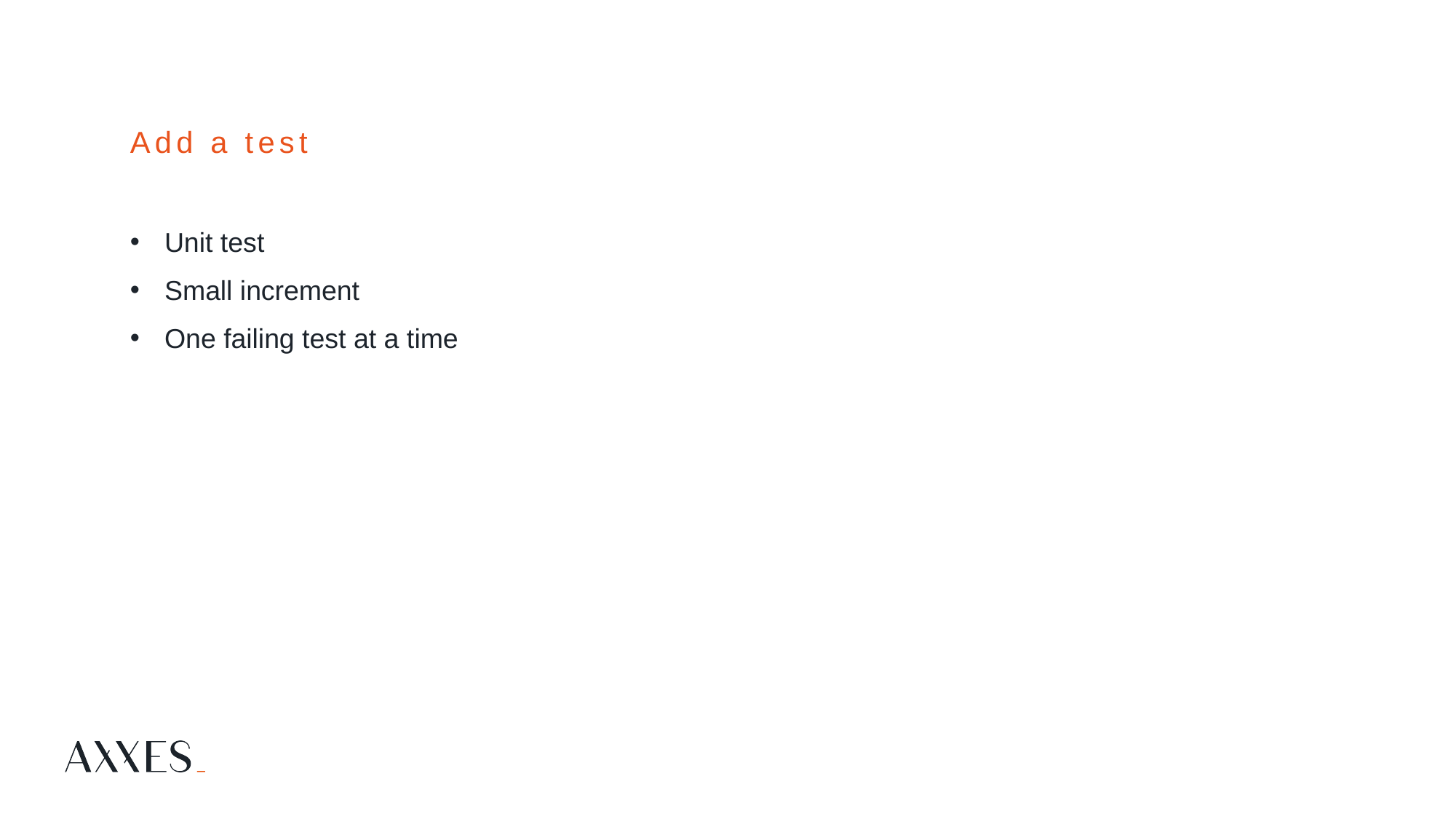

# Add a test
Unit test
Small increment
One failing test at a time